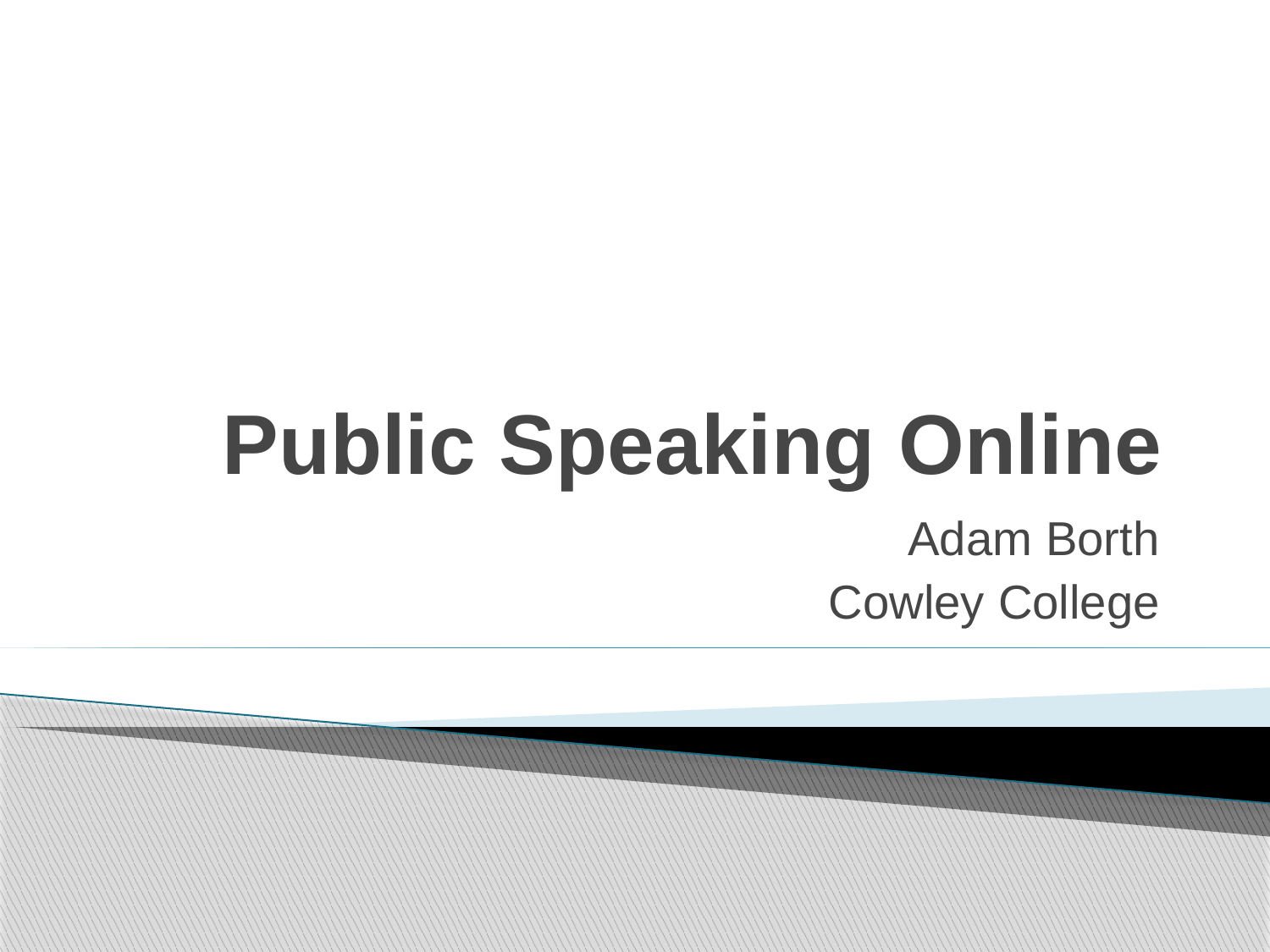

# Public Speaking Online
Adam Borth
Cowley College